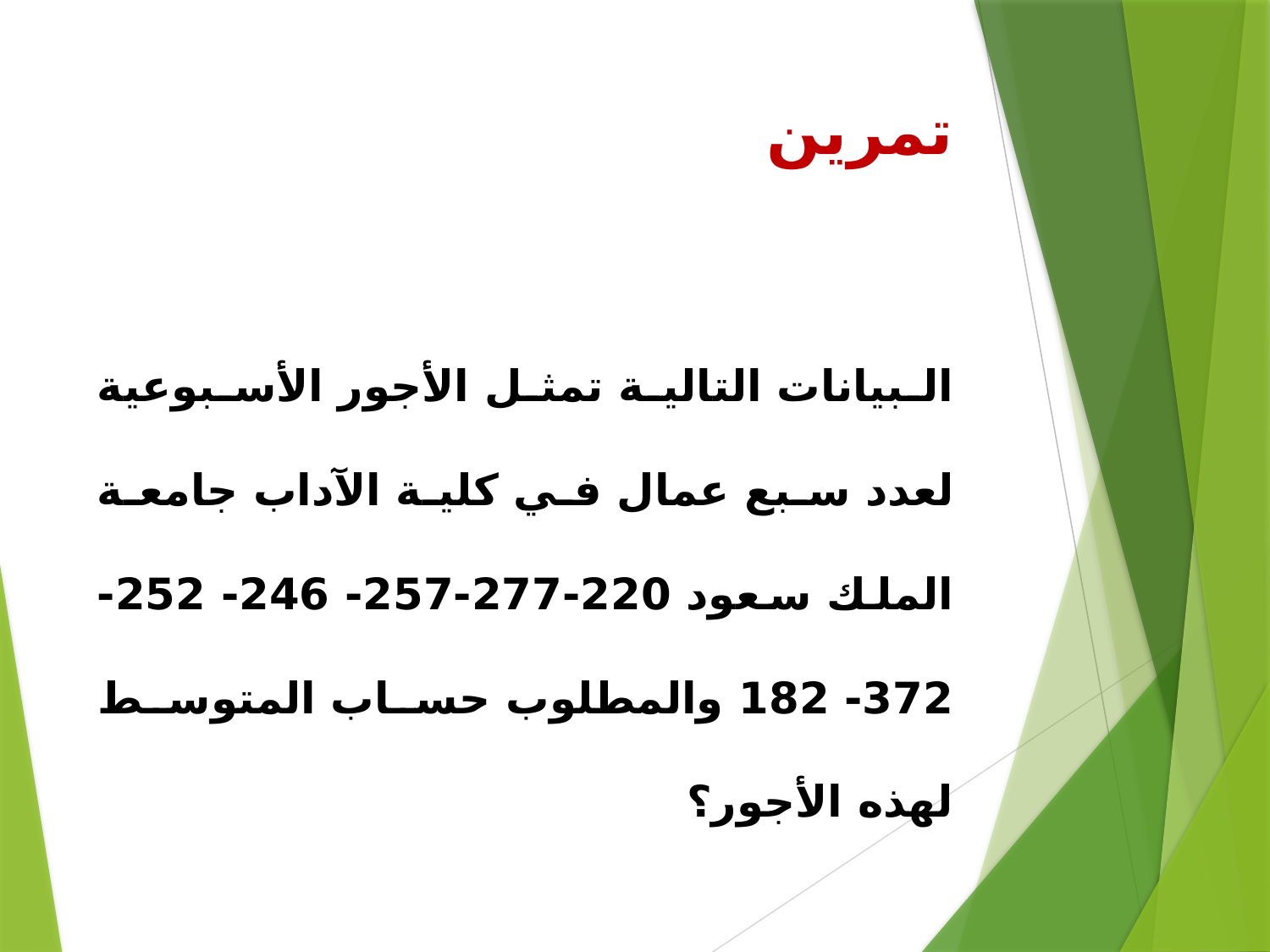

# تمرين
البيانات التالية تمثل الأجور الأسبوعية لعدد سبع عمال في كلية الآداب جامعة الملك سعود 220-277-257- 246- 252- 372- 182 والمطلوب حساب المتوسط لهذه الأجور؟